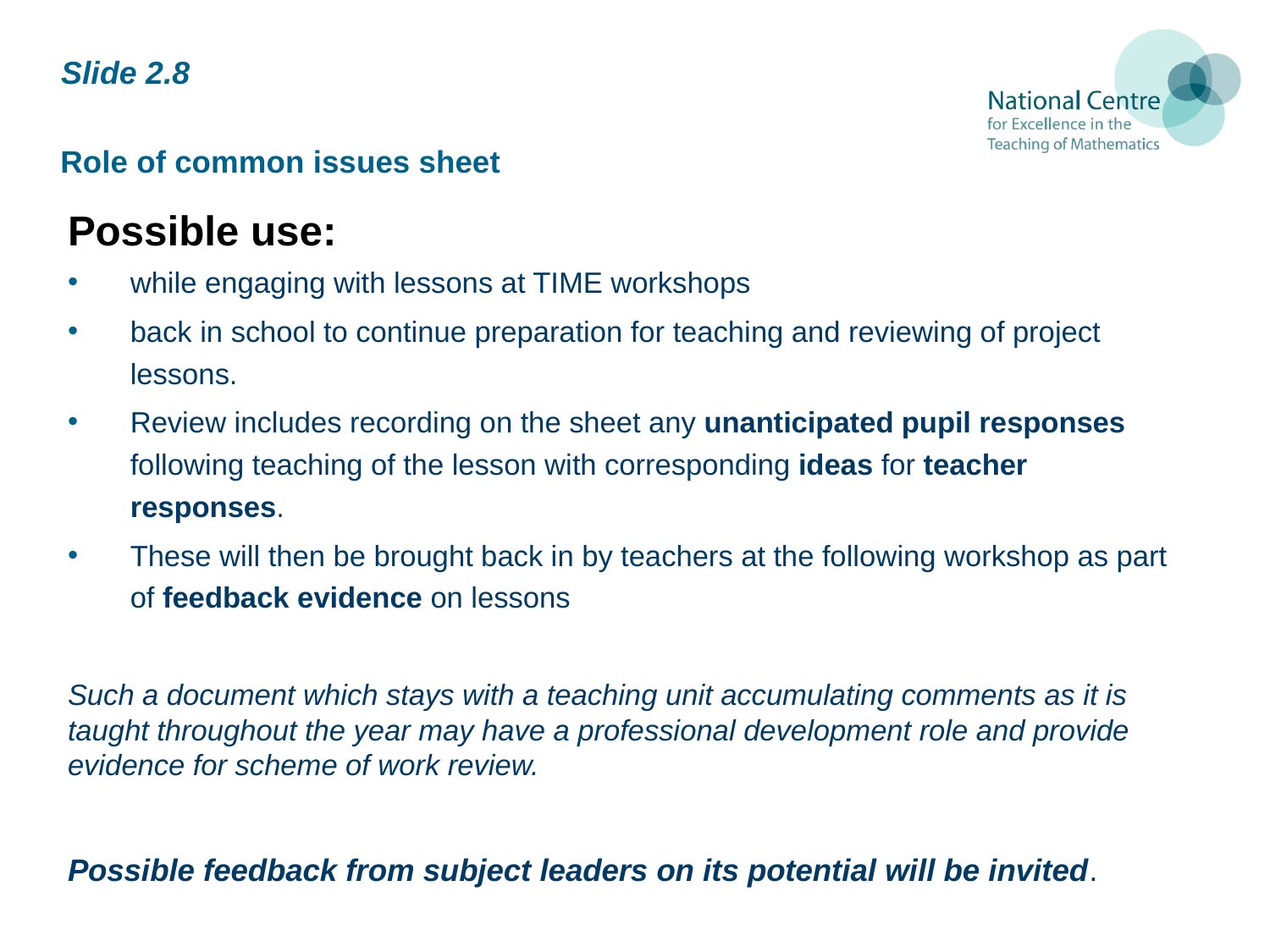

Slide 2.8
# Role of common issues sheet

Possible use:
while engaging with lessons at TIME workshops
back in school to continue preparation for teaching and reviewing of project lessons.
Review includes recording on the sheet any unanticipated pupil responses following teaching of the lesson with corresponding ideas for teacher responses.
These will then be brought back in by teachers at the following workshop as part of feedback evidence on lessons

Such a document which stays with a teaching unit accumulating comments as it is taught throughout the year may have a professional development role and provide evidence for scheme of work review.

Possible feedback from subject leaders on its potential will be invited.